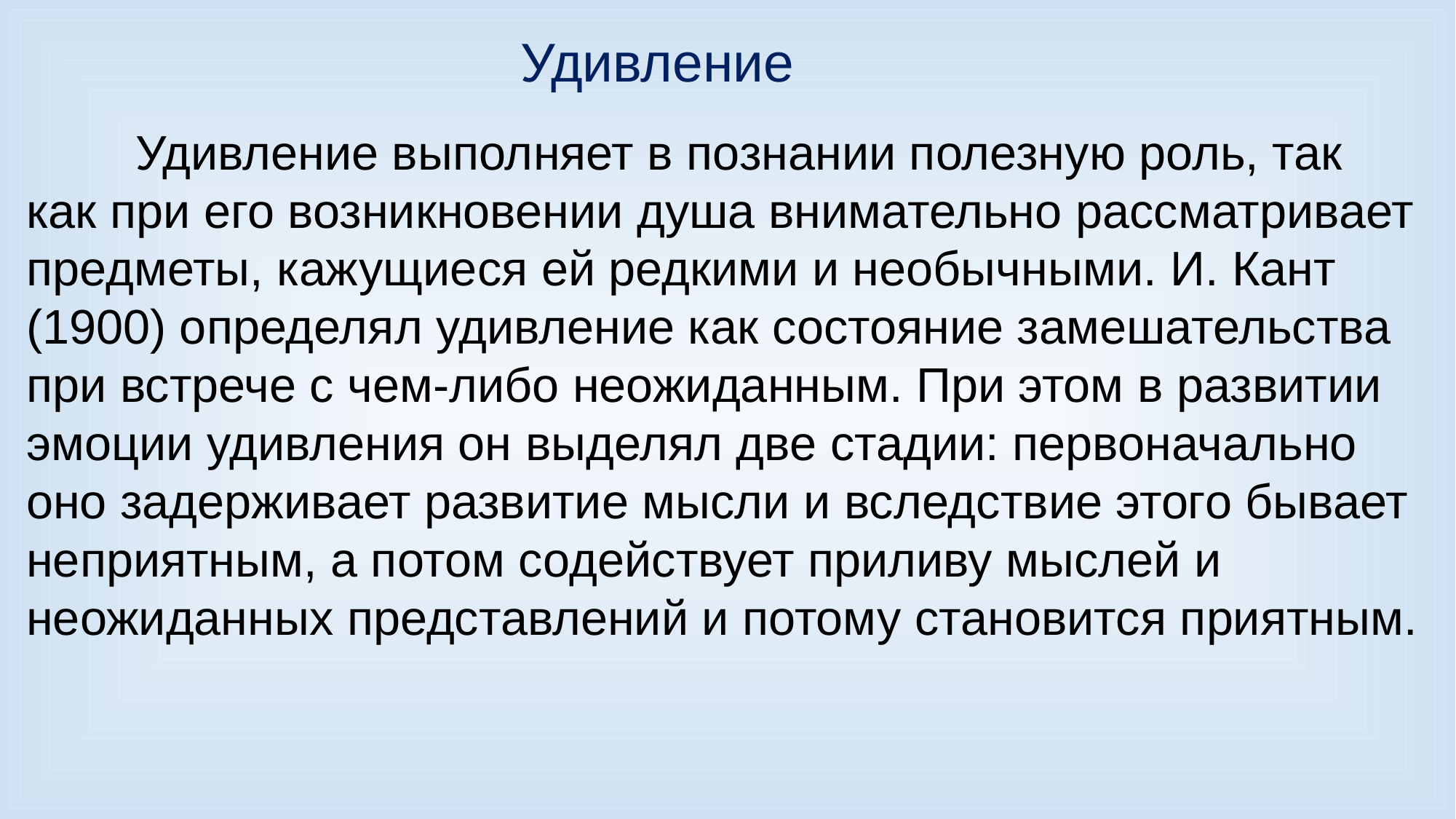

Удивление
	Удивление выполняет в познании полезную роль, так как при его возникновении душа внимательно рассматривает предметы, кажущиеся ей редкими и необычными. И. Кант (1900) определял удивление как состояние замешательства при встрече с чем-либо неожиданным. При этом в развитии эмоции удивления он выделял две стадии: первоначально оно задерживает развитие мысли и вследствие этого бывает неприятным, а потом содействует приливу мыслей и неожиданных представлений и потому становится приятным.